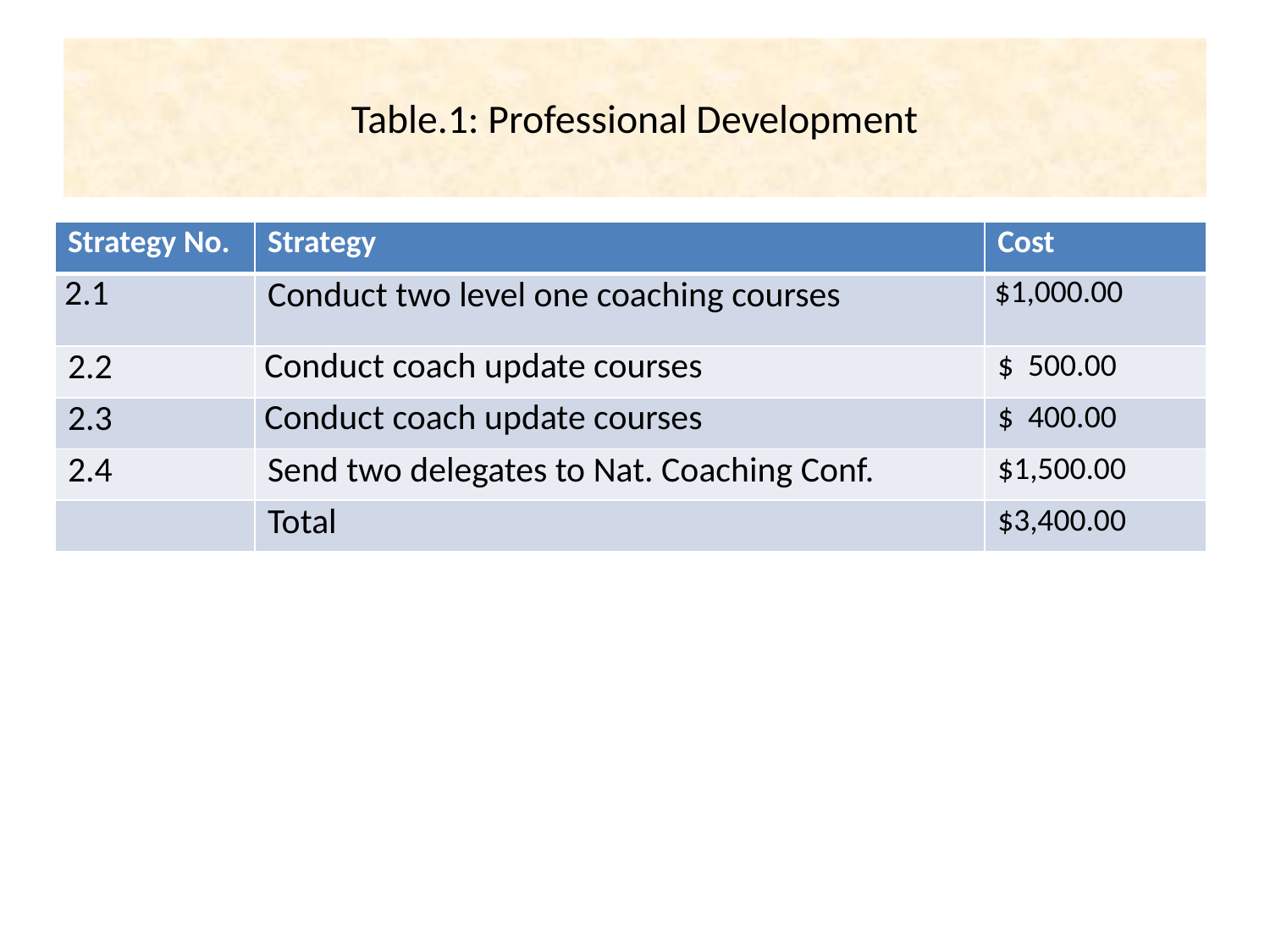

# Table.1: Professional Development
| Strategy No. | Strategy | Cost |
| --- | --- | --- |
| 2.1 | Conduct two level one coaching courses | $1,000.00 |
| 2.2 | Conduct coach update courses | $ 500.00 |
| 2.3 | Conduct coach update courses | $ 400.00 |
| 2.4 | Send two delegates to Nat. Coaching Conf. | $1,500.00 |
|  | Total | $3,400.00 |